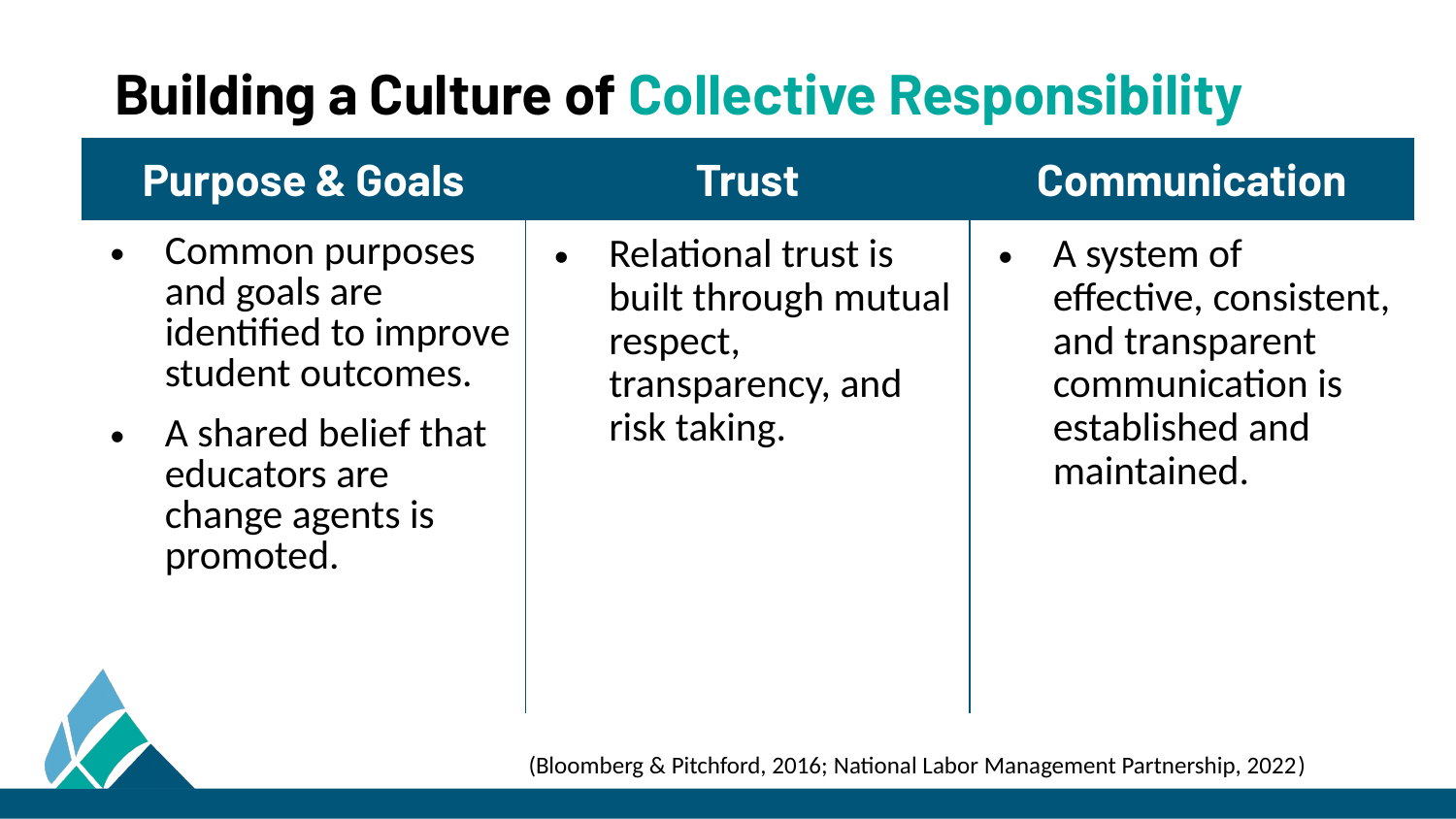

# Building a Culture of Collective Responsibility
| Purpose & Goals | Trust | Communication |
| --- | --- | --- |
| Common purposes and goals are identified to improve student outcomes. A shared belief that educators are change agents is promoted. | Relational trust is built through mutual respect, transparency, and risk taking. | A system of effective, consistent, and transparent communication is established and maintained. |
(Bloomberg & Pitchford, 2016; National Labor Management Partnership, 2022)